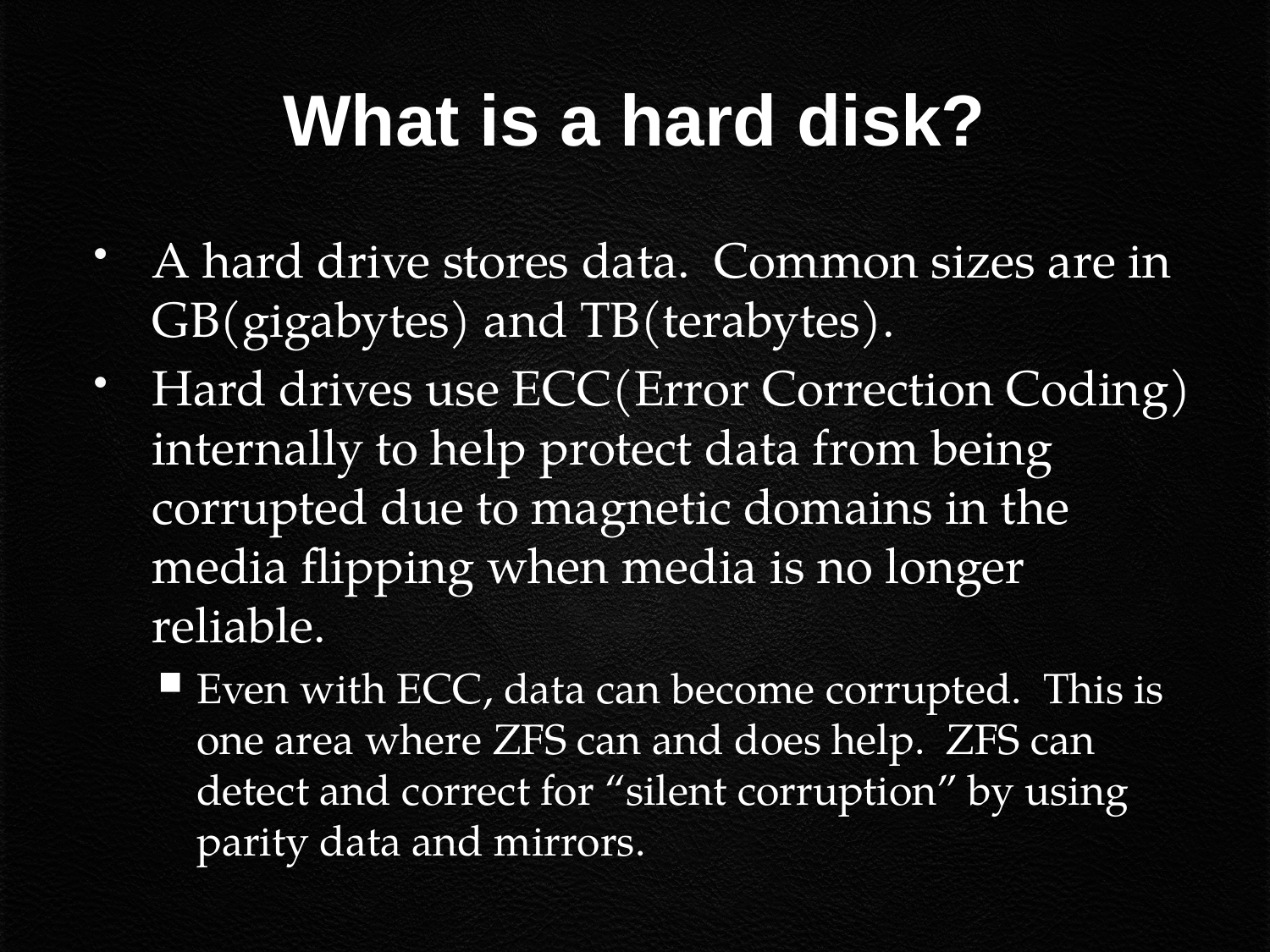

# What is a hard disk?
A hard drive stores data.  Common sizes are in GB(gigabytes) and TB(terabytes).
Hard drives use ECC(Error Correction Coding) internally to help protect data from being corrupted due to magnetic domains in the media flipping when media is no longer reliable.
Even with ECC, data can become corrupted.  This is one area where ZFS can and does help.  ZFS can detect and correct for “silent corruption” by using parity data and mirrors.